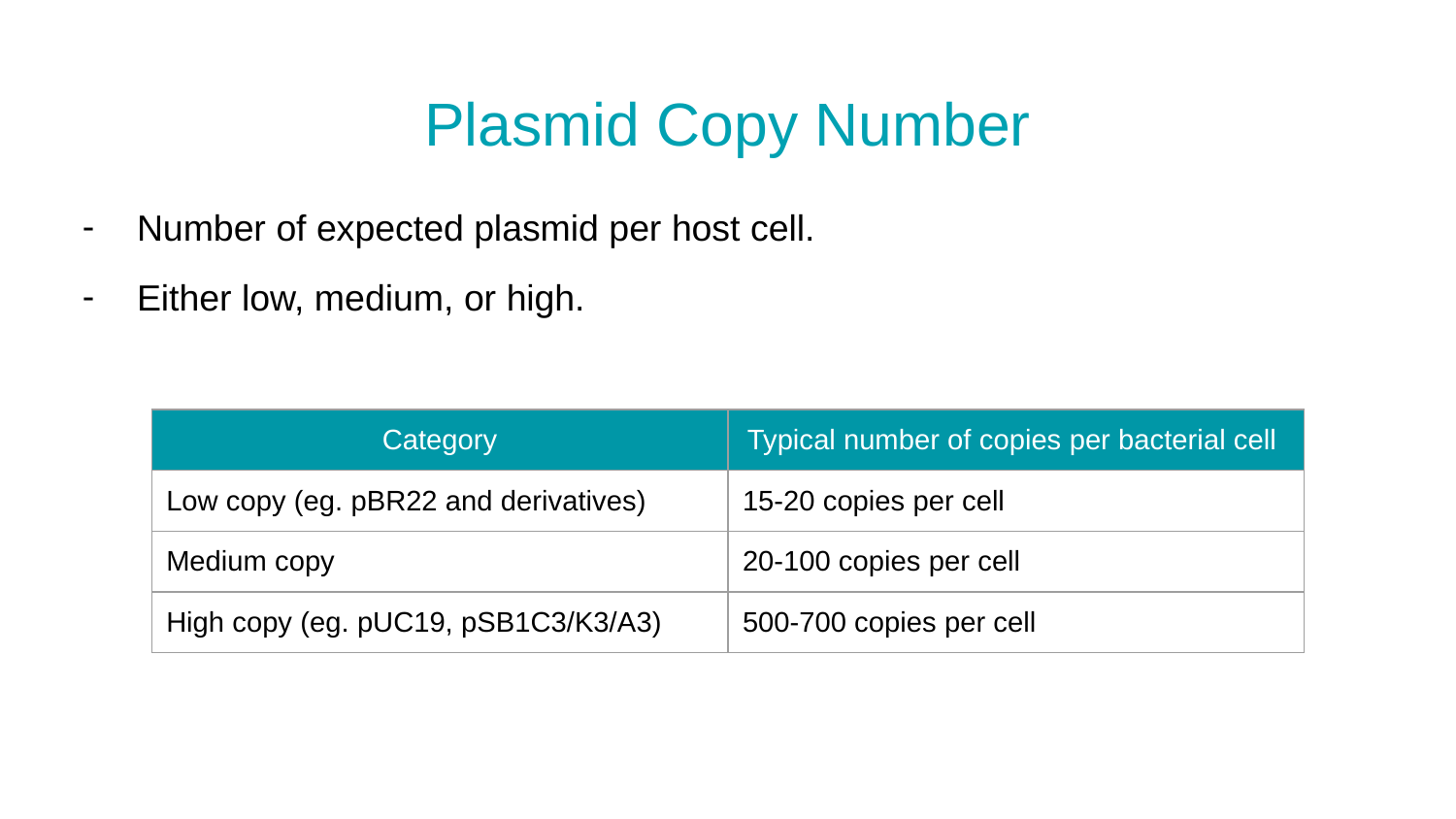

# Plasmid Copy Number

Number of expected plasmid per host cell.
Either low, medium, or high.
| Category | Typical number of copies per bacterial cell |
| --- | --- |
| Low copy (eg. pBR22 and derivatives) | 15-20 copies per cell |
| Medium copy | 20-100 copies per cell |
| High copy (eg. pUC19, pSB1C3/K3/A3) | 500-700 copies per cell |